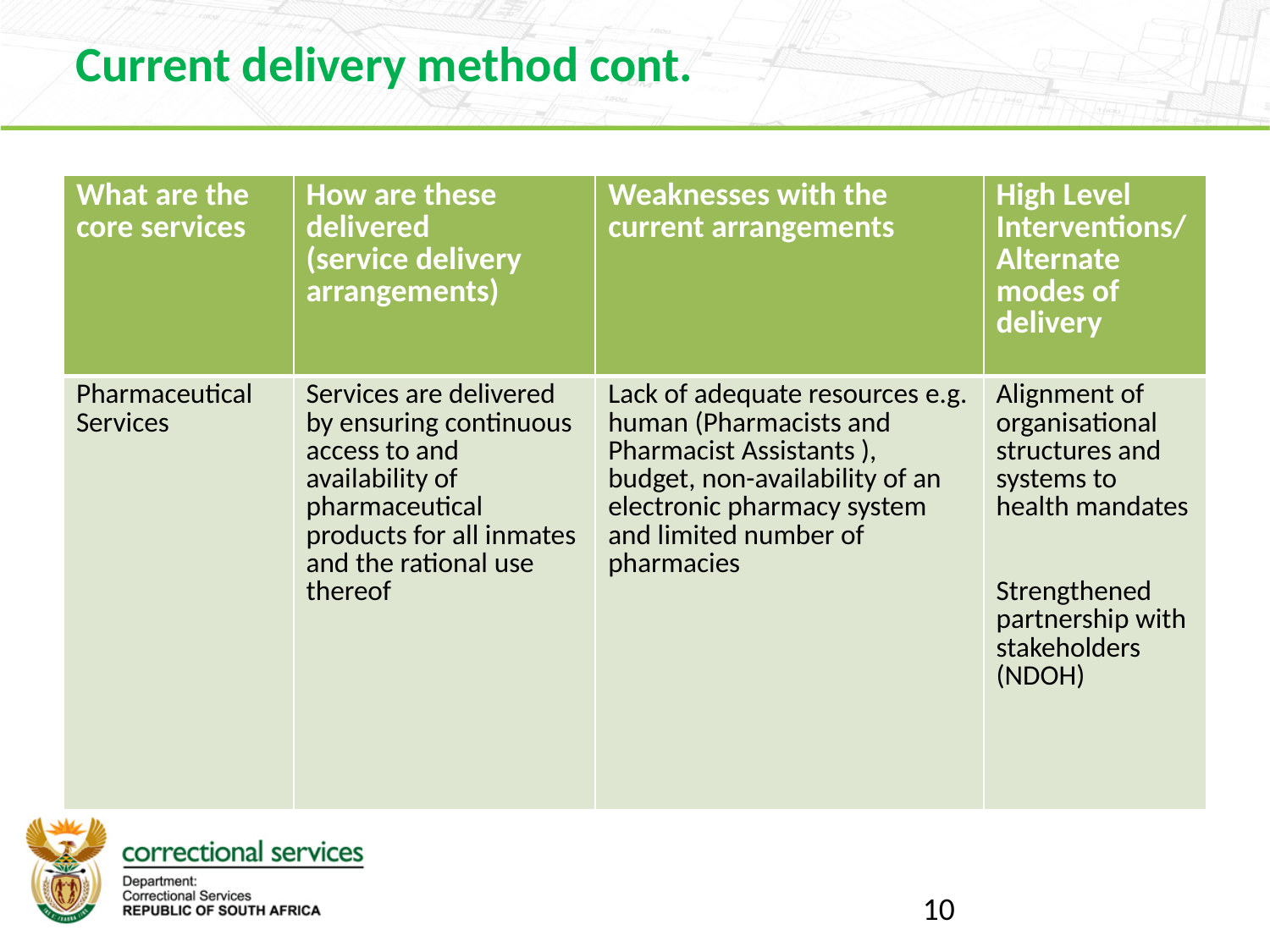

Current delivery method cont.
| What are the core services | How are these delivered (service delivery arrangements) | Weaknesses with the current arrangements | High Level Interventions/ Alternate modes of delivery |
| --- | --- | --- | --- |
| Pharmaceutical Services | Services are delivered by ensuring continuous access to and availability of pharmaceutical products for all inmates and the rational use thereof | Lack of adequate resources e.g. human (Pharmacists and Pharmacist Assistants ), budget, non-availability of an electronic pharmacy system and limited number of pharmacies | Alignment of organisational structures and systems to health mandates Strengthened partnership with stakeholders (NDOH) |
10